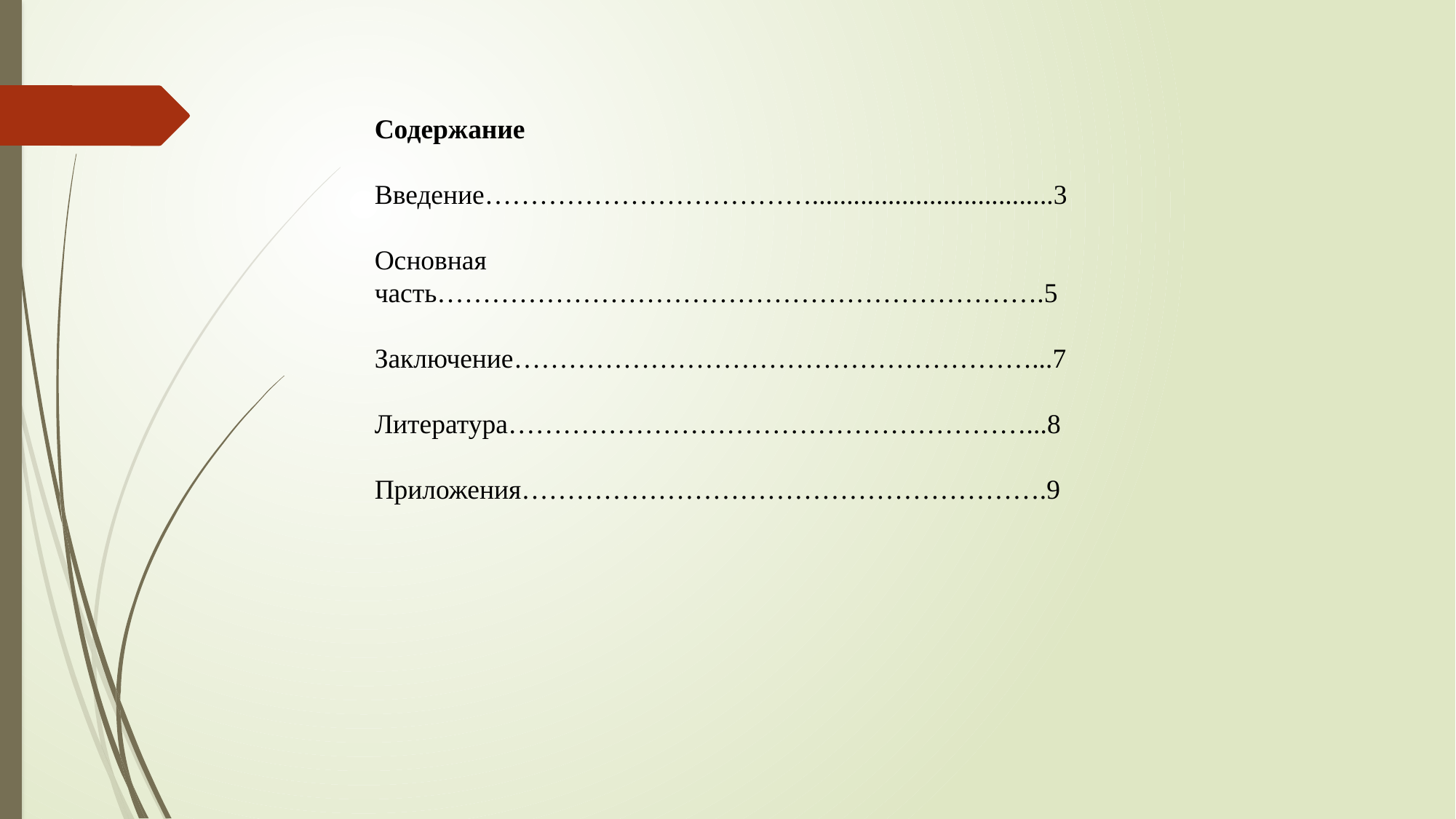

Содержание
Введение………………………………...................................3
Основная часть………………………………………………………….5
Заключение…………………………………………………...7
Литература…………………………………………………...8
Приложения………………………………………………….9